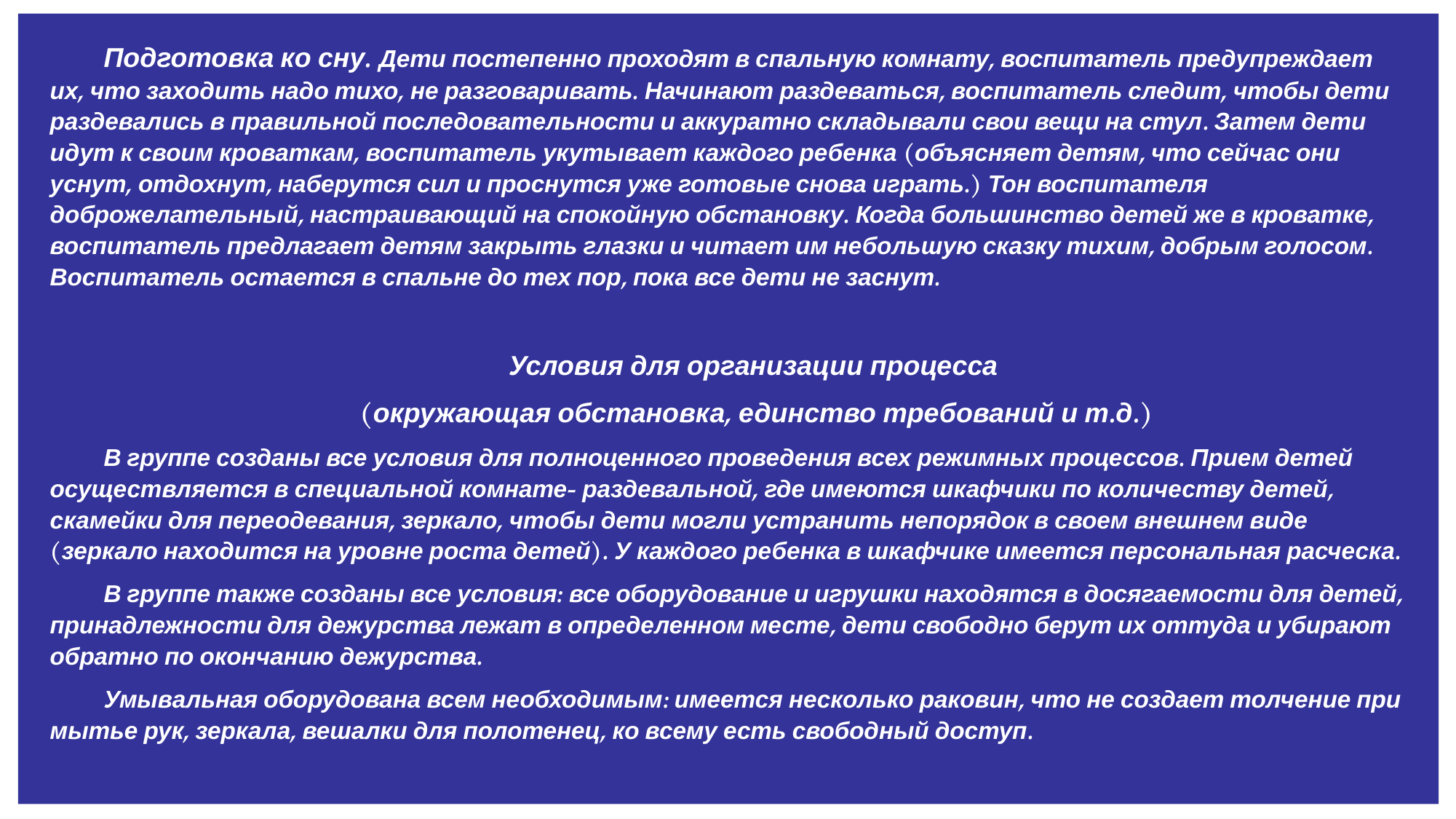

Подготовка ко сну. Дети постепенно проходят в спальную комнату, воспитатель предупреждает их, что заходить надо тихо, не разговаривать. Начинают раздеваться, воспитатель следит, чтобы дети раздевались в правильной последовательности и аккуратно складывали свои вещи на стул. Затем дети идут к своим кроваткам, воспитатель укутывает каждого ребенка (объясняет детям, что сейчас они уснут, отдохнут, наберутся сил и проснутся уже готовые снова играть.) Тон воспитателя доброжелательный, настраивающий на спокойную обстановку. Когда большинство детей же в кроватке, воспитатель предлагает детям закрыть глазки и читает им небольшую сказку тихим, добрым голосом. Воспитатель остается в спальне до тех пор, пока все дети не заснут.

Условия для организации процесса
(окружающая обстановка, единство требований и т.д.)
В группе созданы все условия для полноценного проведения всех режимных процессов. Прием детей осуществляется в специальной комнате- раздевальной, где имеются шкафчики по количеству детей, скамейки для переодевания, зеркало, чтобы дети могли устранить непорядок в своем внешнем виде (зеркало находится на уровне роста детей). У каждого ребенка в шкафчике имеется персональная расческа.
В группе также созданы все условия: все оборудование и игрушки находятся в досягаемости для детей, принадлежности для дежурства лежат в определенном месте, дети свободно берут их оттуда и убирают обратно по окончанию дежурства.
Умывальная оборудована всем необходимым: имеется несколько раковин, что не создает толчение при мытье рук, зеркала, вешалки для полотенец, ко всему есть свободный доступ.